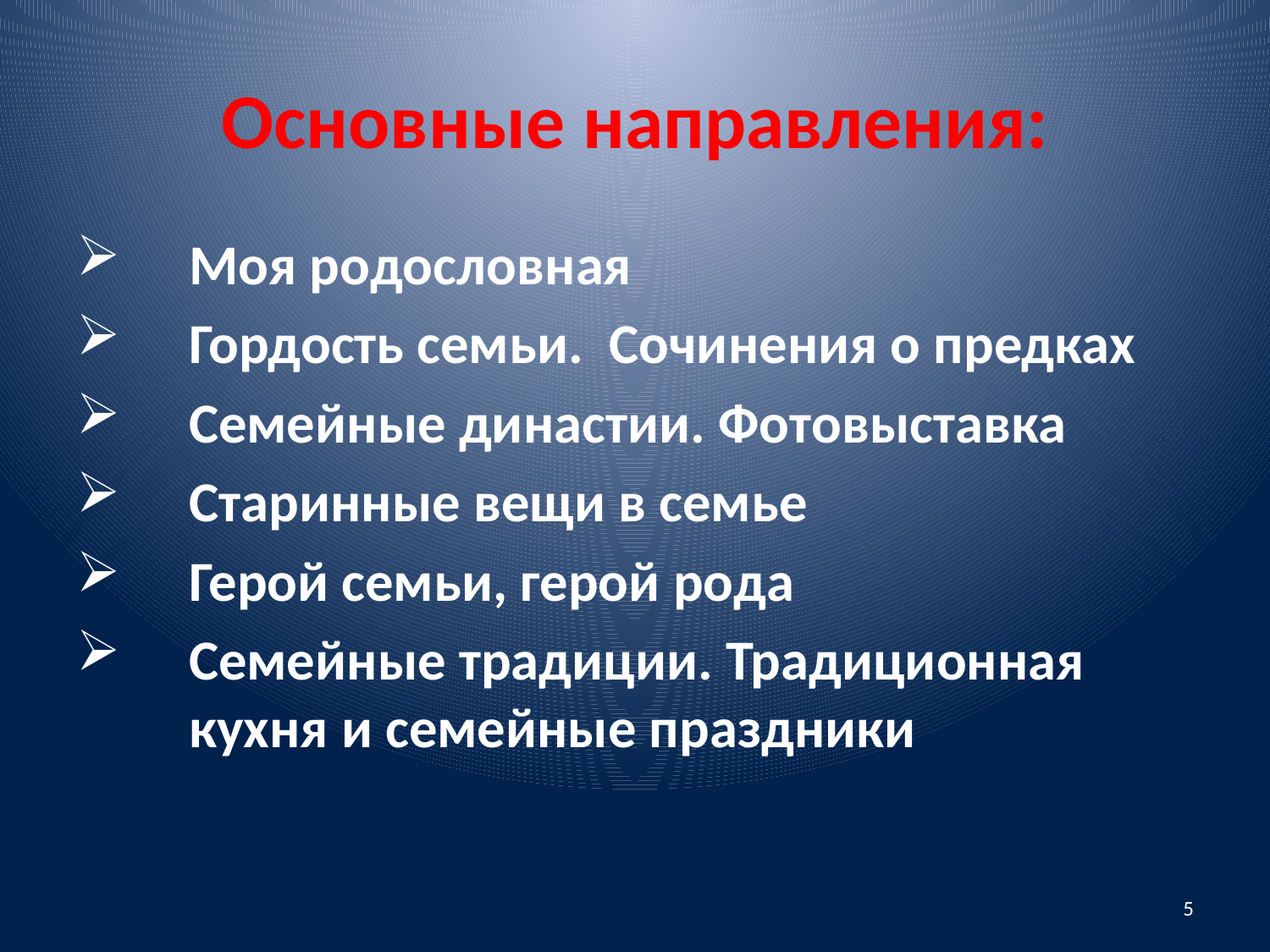

# Основные направления:
Моя родословная
Гордость семьи.  Сочинения о предках
Семейные династии. Фотовыставка
Старинные вещи в семье
Герой семьи, герой рода
Семейные традиции. Традиционная кухня и семейные праздники

5